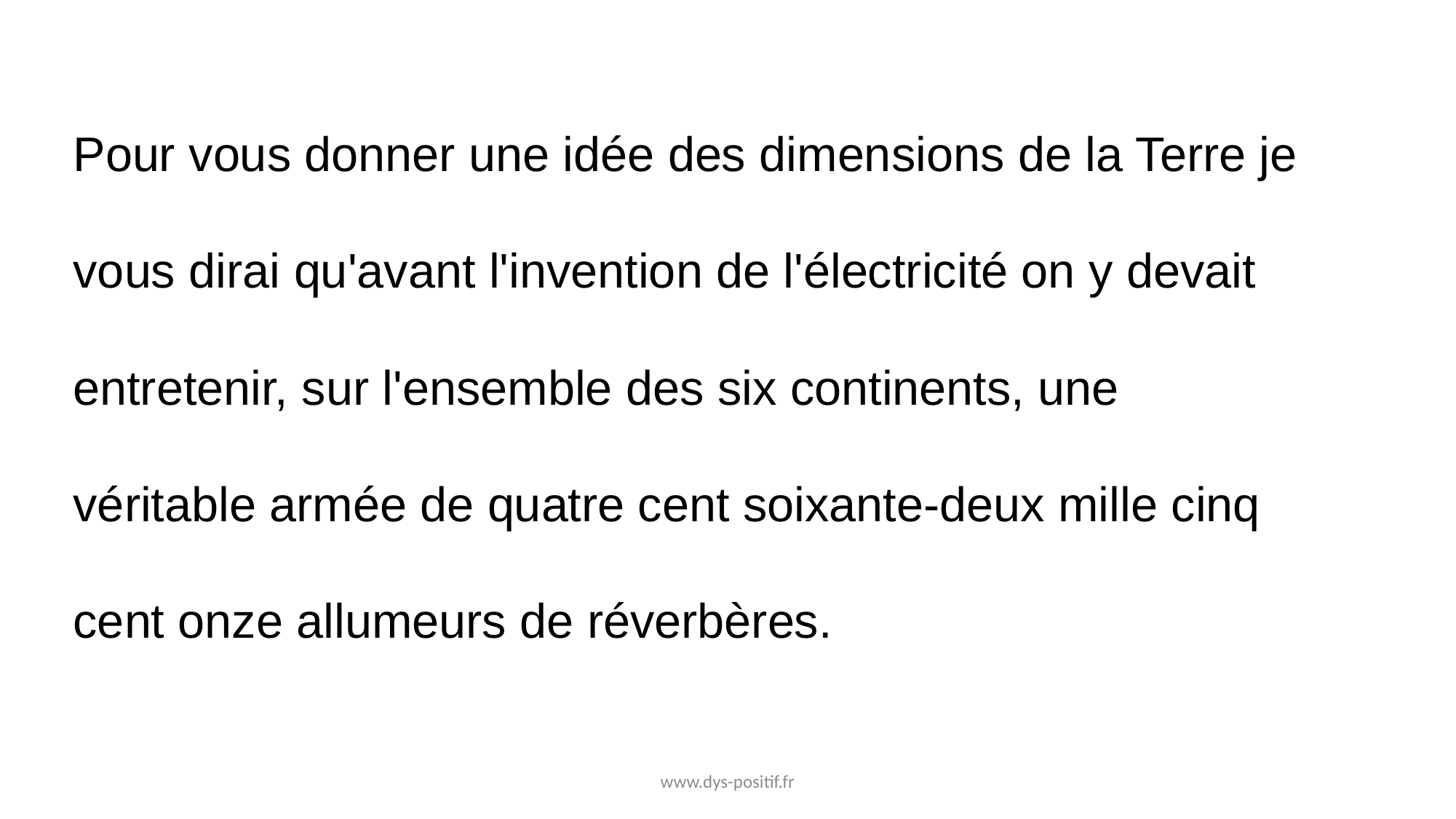

Pour vous donner une idée des dimensions de la Terre je vous dirai qu'avant l'invention de l'électricité on y devait entretenir, sur l'ensemble des six continents, une véritable armée de quatre cent soixante-deux mille cinq cent onze allumeurs de réverbères.
www.dys-positif.fr